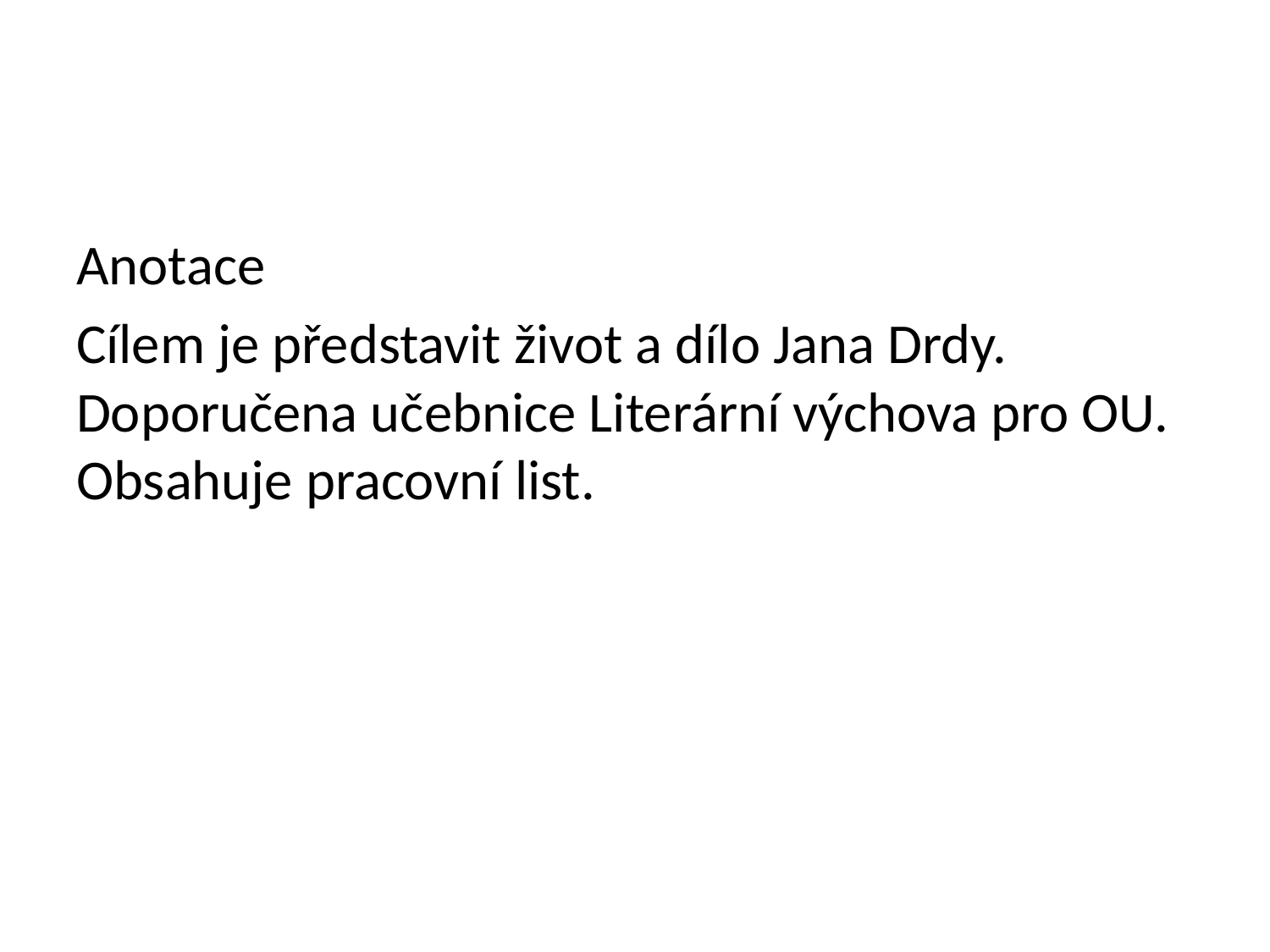

Anotace
Cílem je představit život a dílo Jana Drdy.  Doporučena učebnice Literární výchova pro OU. Obsahuje pracovní list.